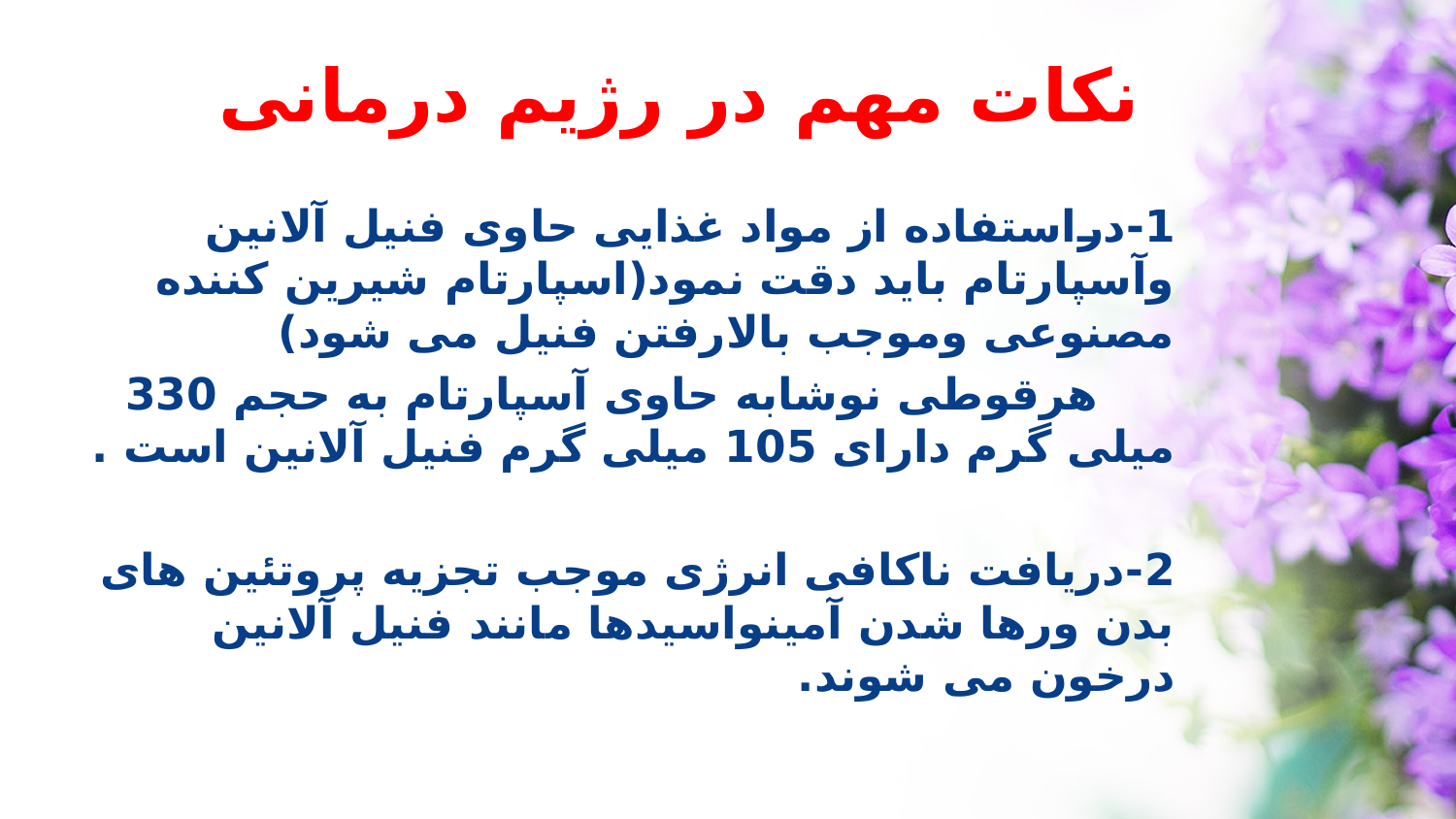

نکات مهم در رژیم درمانی
1-دراستفاده از مواد غذایی حاوی فنیل آلانین وآسپارتام باید دقت نمود(اسپارتام شیرین کننده مصنوعی وموجب بالارفتن فنیل می شود)
     هرقوطی نوشابه حاوی آسپارتام به حجم 330 میلی گرم دارای 105 میلی گرم فنیل آلانین است .

2-دریافت ناکافی انرژی موجب تجزیه پروتئین های بدن ورها شدن آمینواسیدها مانند فنیل آلانین درخون می شوند.